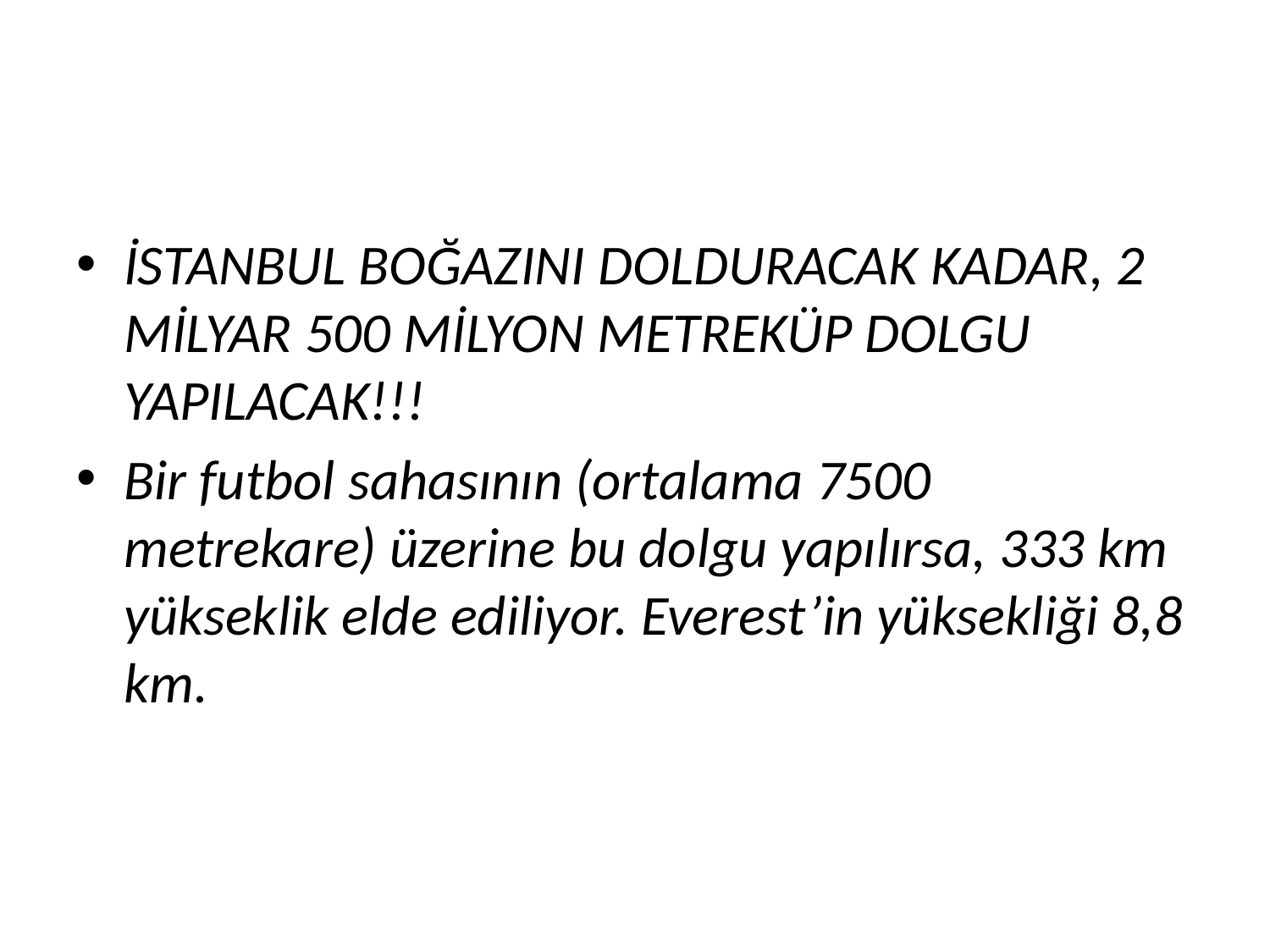

#
İSTANBUL BOĞAZINI DOLDURACAK KADAR, 2 MİLYAR 500 MİLYON METREKÜP DOLGU YAPILACAK!!!
Bir futbol sahasının (ortalama 7500 metrekare) üzerine bu dolgu yapılırsa, 333 km yükseklik elde ediliyor. Everest’in yüksekliği 8,8 km.